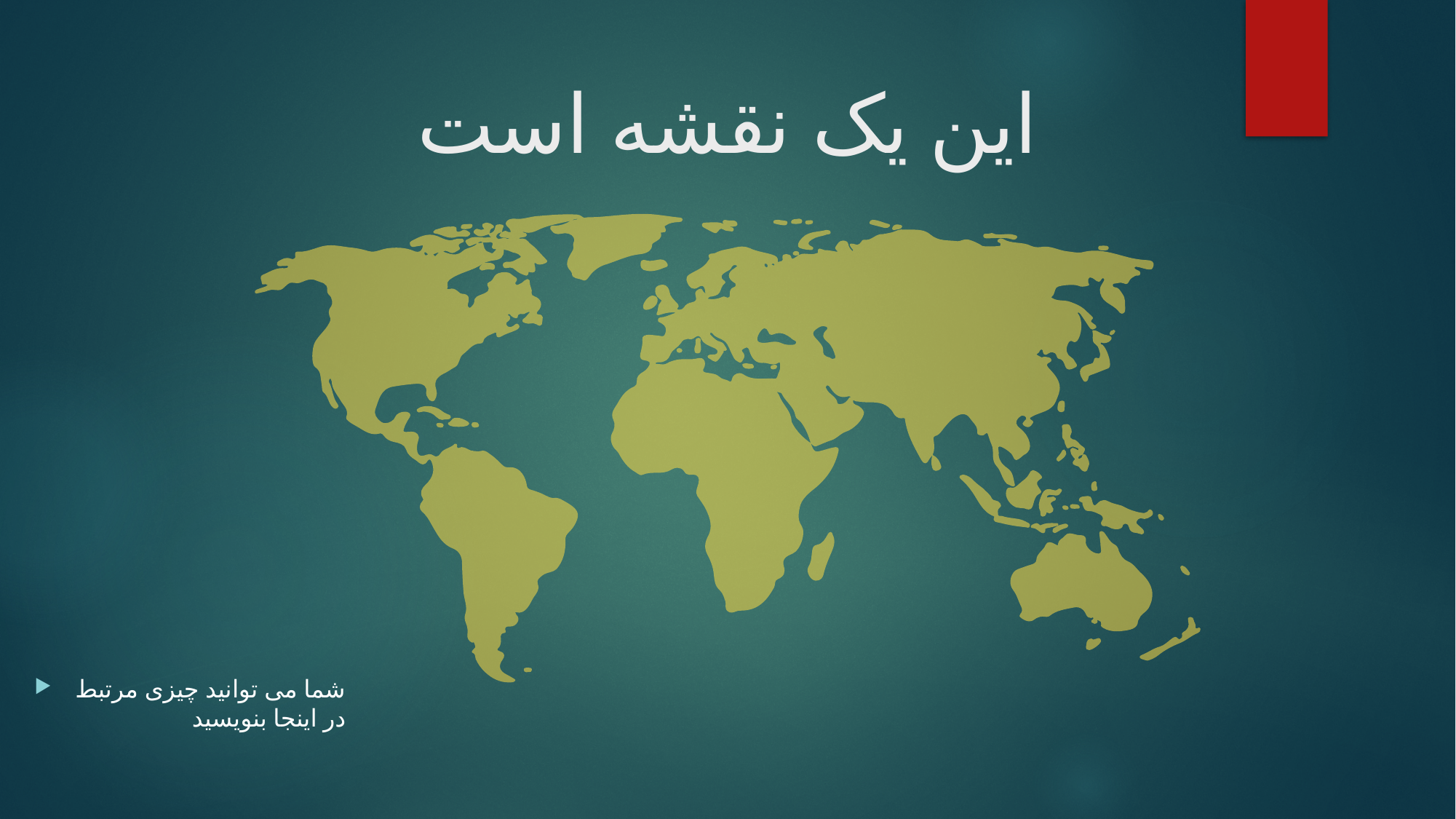

# این یک نقشه است

شما می توانید چیزی مرتبط در اینجا بنویسید